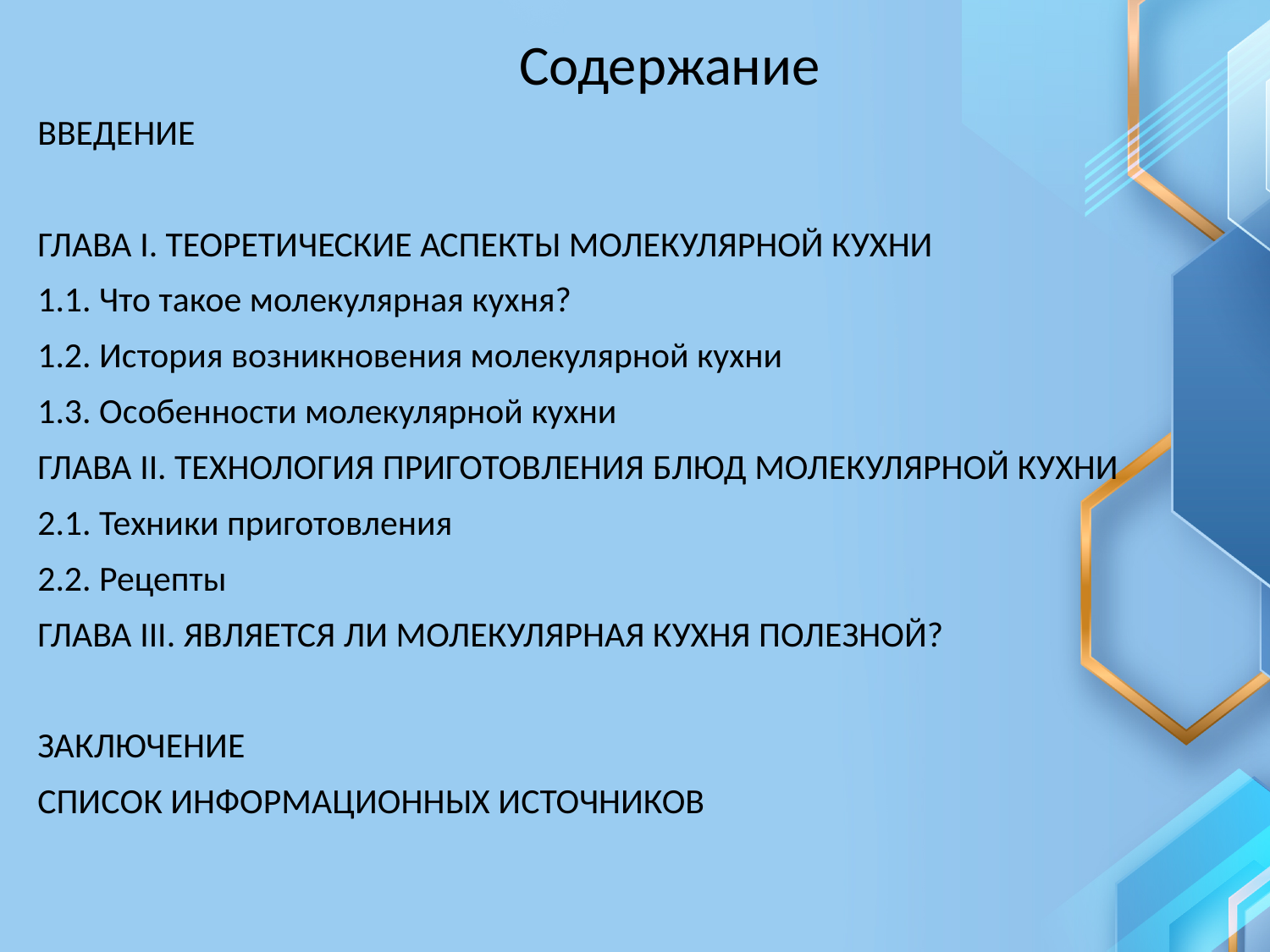

Содержание
ВВЕДЕНИЕ

ГЛАВА I. ТЕОРЕТИЧЕСКИЕ АСПЕКТЫ МОЛЕКУЛЯРНОЙ КУХНИ
1.1. Что такое молекулярная кухня?
1.2. История возникновения молекулярной кухни
1.3. Особенности молекулярной кухни
ГЛАВА II. ТЕХНОЛОГИЯ ПРИГОТОВЛЕНИЯ БЛЮД МОЛЕКУЛЯРНОЙ КУХНИ
2.1. Техники приготовления
2.2. Рецепты
ГЛАВА III. ЯВЛЯЕТСЯ ЛИ МОЛЕКУЛЯРНАЯ КУХНЯ ПОЛЕЗНОЙ?

ЗАКЛЮЧЕНИЕ
СПИСОК ИНФОРМАЦИОННЫХ ИСТОЧНИКОВ